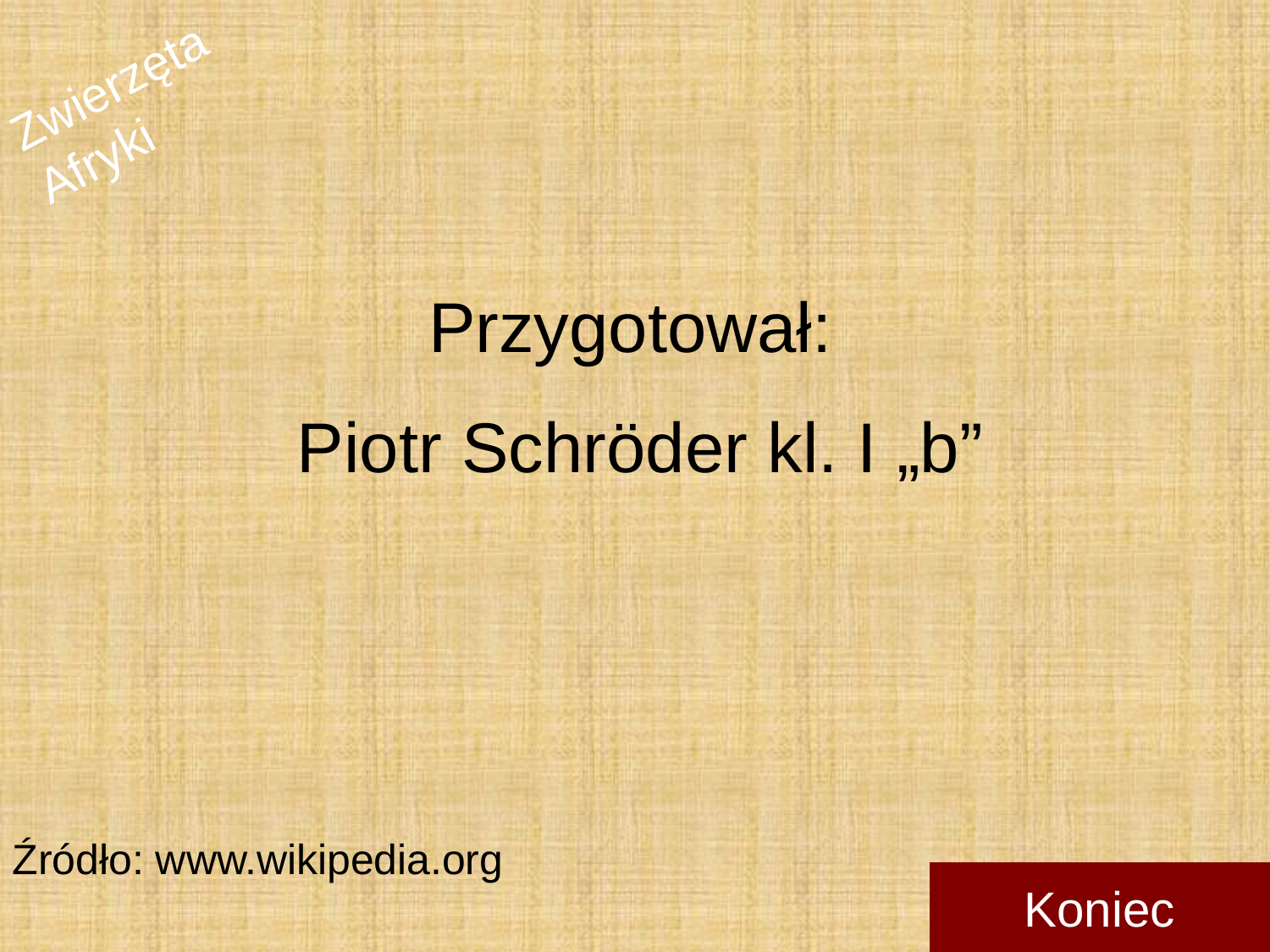

Przygotował:
Piotr Schröder kl. I „b”
Źródło: www.wikipedia.org
Koniec